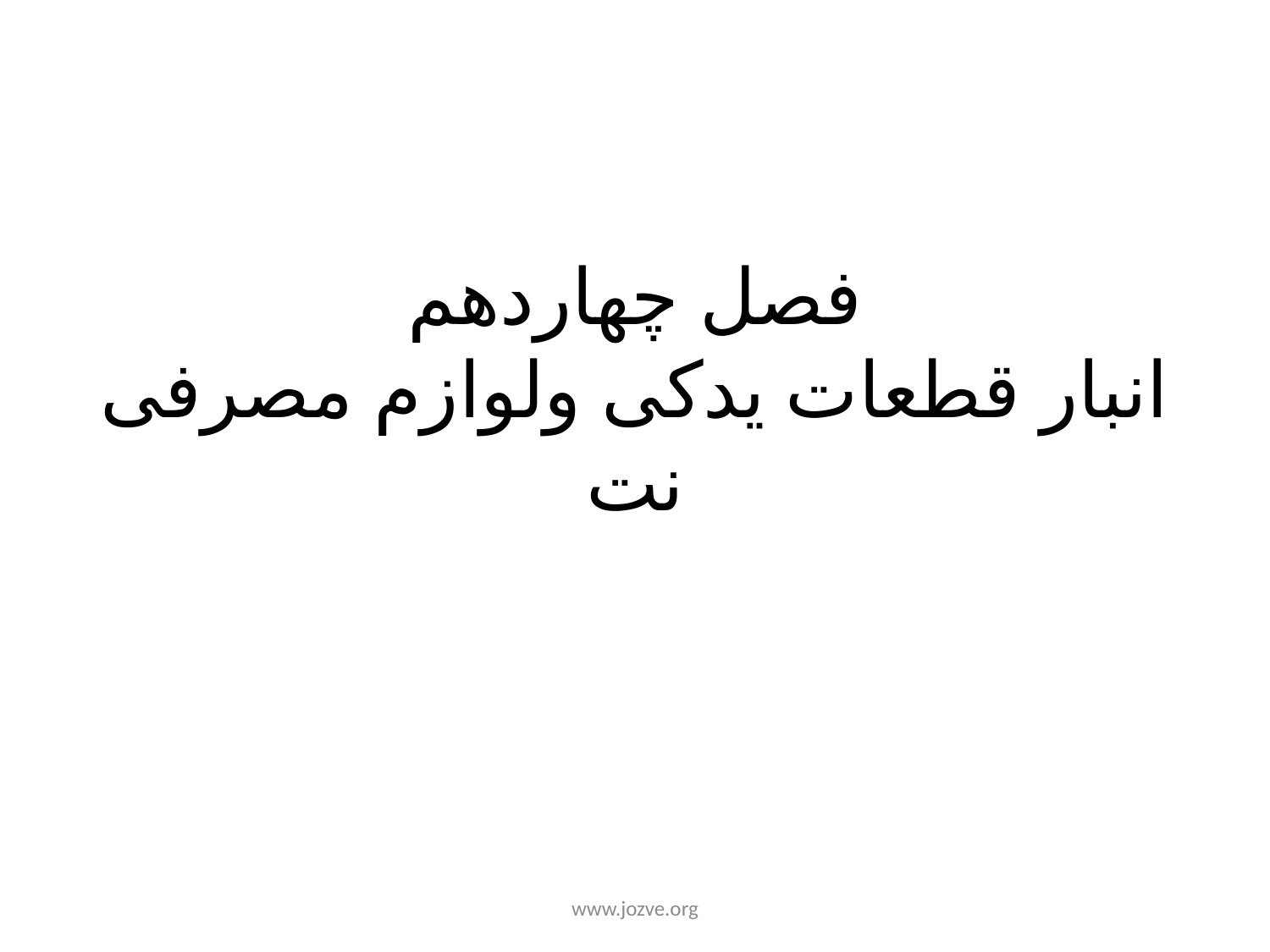

# فصل چهاردهم انبار قطعات یدکی ولوازم مصرفی نت
www.jozve.org